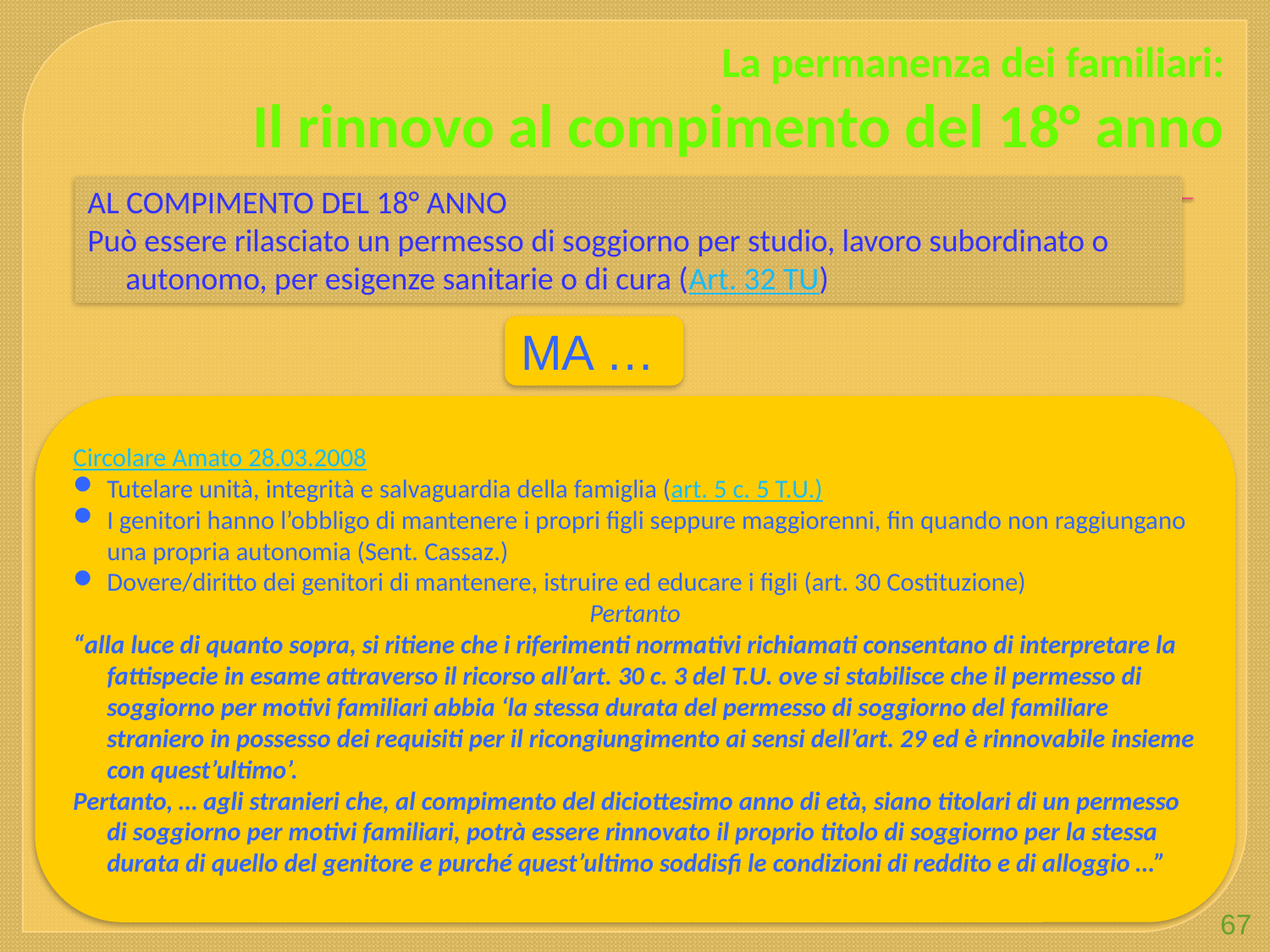

# La permanenza dei familiari: Il rinnovo al compimento del 18° anno
AL COMPIMENTO DEL 18° ANNO
Può essere rilasciato un permesso di soggiorno per studio, lavoro subordinato o autonomo, per esigenze sanitarie o di cura (Art. 32 TU)
MA …
Circolare Amato 28.03.2008
Tutelare unità, integrità e salvaguardia della famiglia (art. 5 c. 5 T.U.)
I genitori hanno l’obbligo di mantenere i propri figli seppure maggiorenni, fin quando non raggiungano una propria autonomia (Sent. Cassaz.)
Dovere/diritto dei genitori di mantenere, istruire ed educare i figli (art. 30 Costituzione)
Pertanto
“alla luce di quanto sopra, si ritiene che i riferimenti normativi richiamati consentano di interpretare la fattispecie in esame attraverso il ricorso all’art. 30 c. 3 del T.U. ove si stabilisce che il permesso di soggiorno per motivi familiari abbia ‘la stessa durata del permesso di soggiorno del familiare straniero in possesso dei requisiti per il ricongiungimento ai sensi dell’art. 29 ed è rinnovabile insieme con quest’ultimo’.
Pertanto, … agli stranieri che, al compimento del diciottesimo anno di età, siano titolari di un permesso di soggiorno per motivi familiari, potrà essere rinnovato il proprio titolo di soggiorno per la stessa durata di quello del genitore e purché quest’ultimo soddisfi le condizioni di reddito e di alloggio …”
67